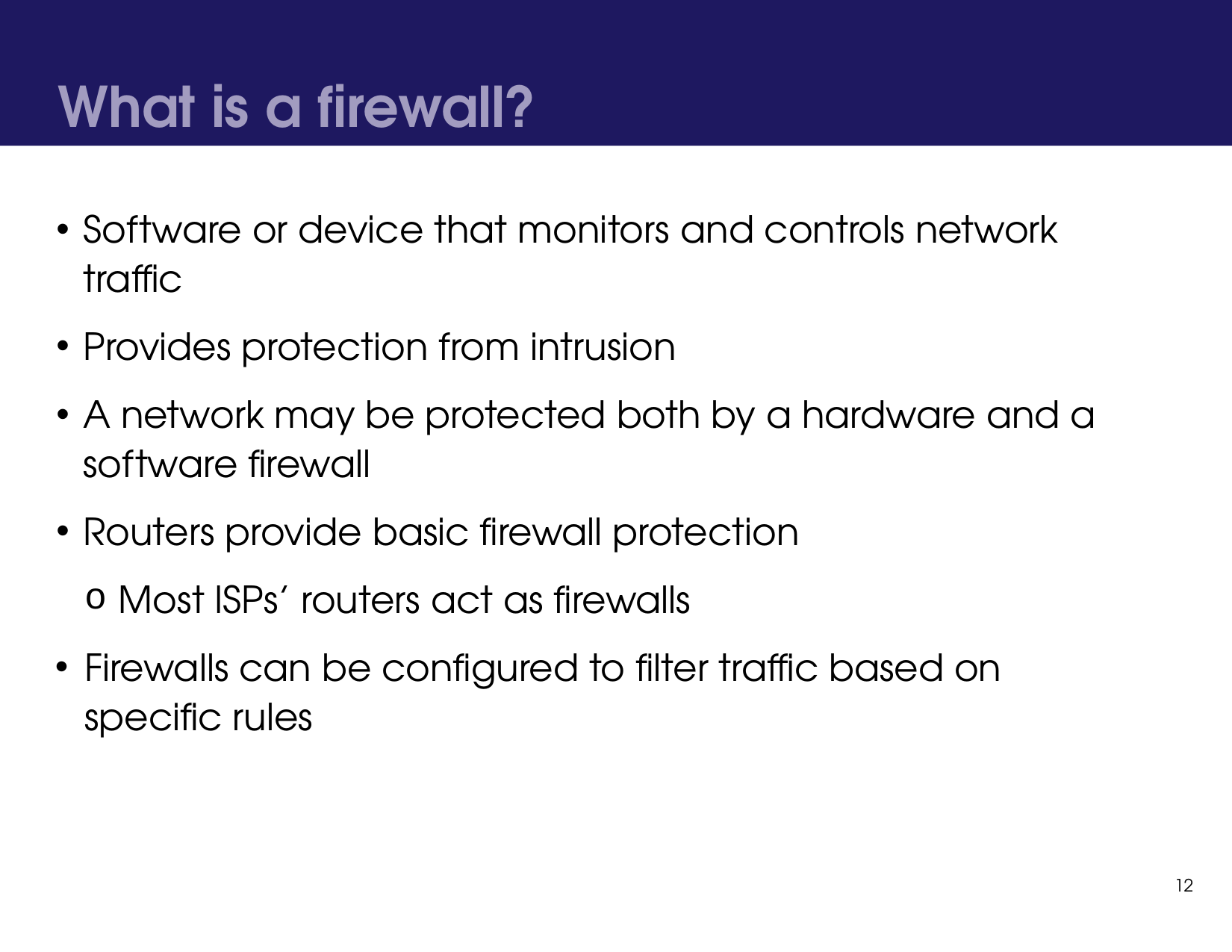

# What is a firewall?
Software or device that monitors and controls network traffic
Provides protection from intrusion
A network may be protected both by a hardware and a software firewall
Routers provide basic firewall protection
Most ISPs’ routers act as firewalls
Firewalls can be configured to filter traffic based on specific rules

12